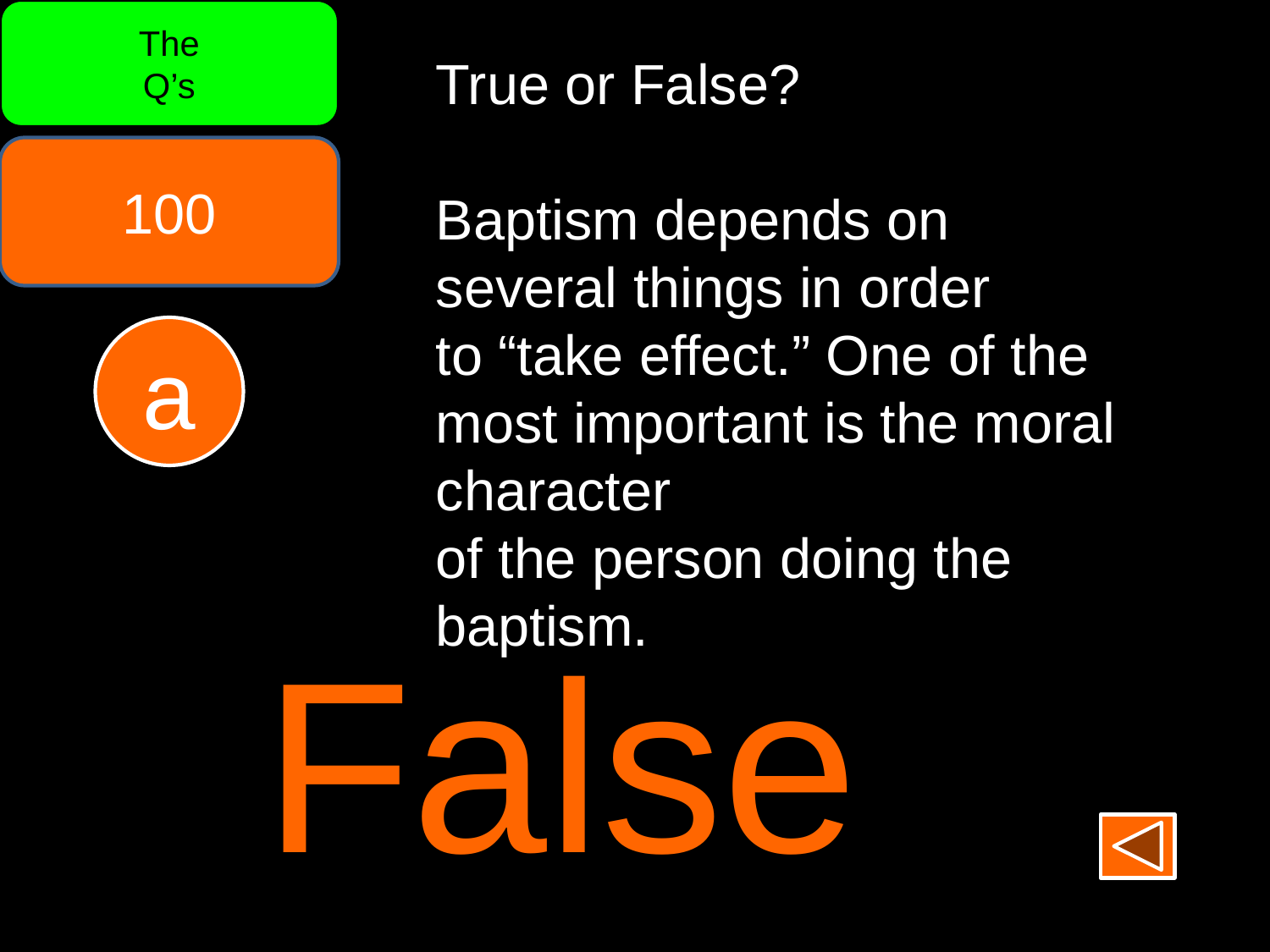

The
Q’s
True or False?

Baptism depends on
several things in order
to “take effect.” One of the most important is the moral character
of the person doing the baptism.
100
a
False